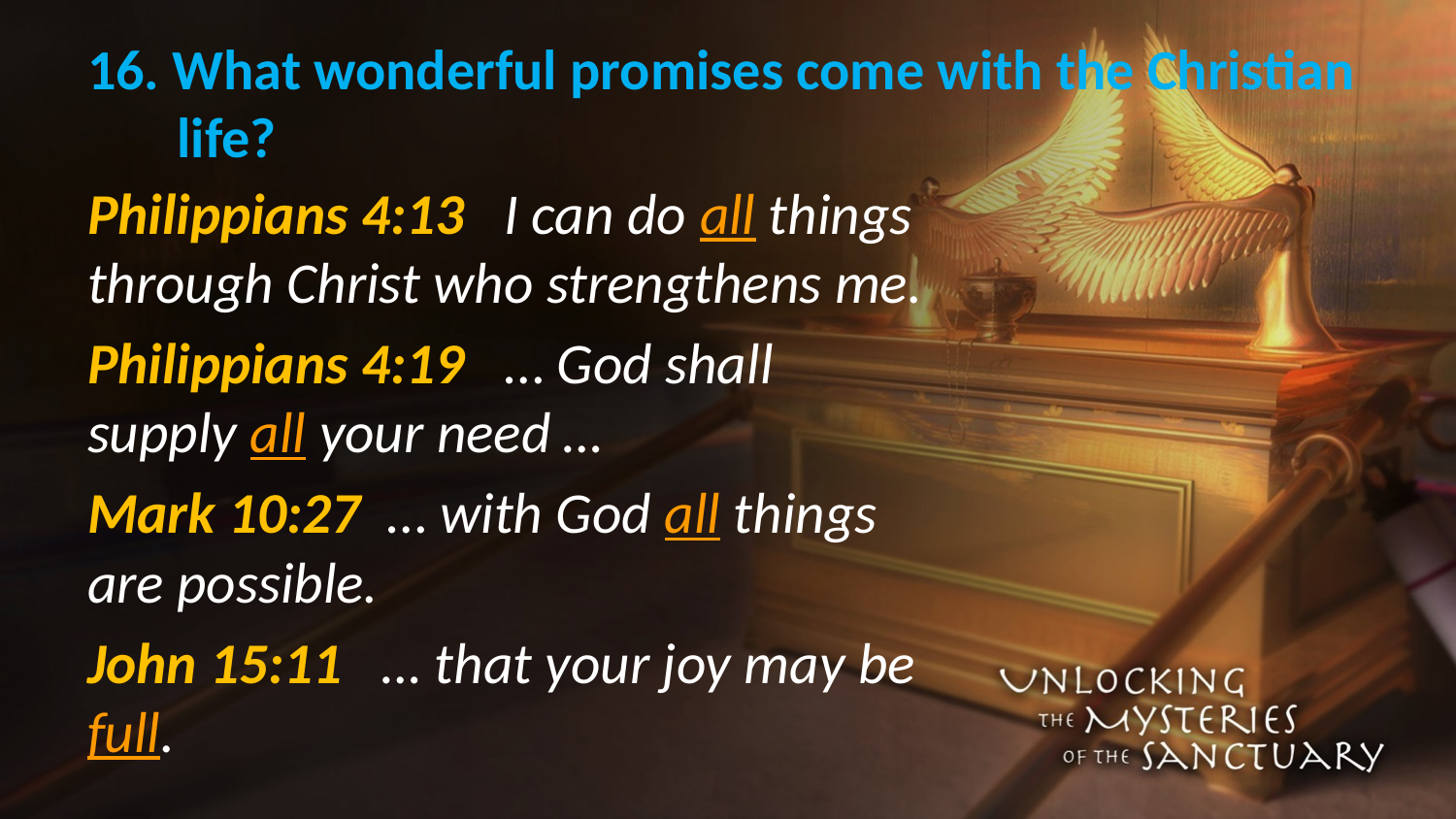

# 16. What wonderful promises come with the Christian life?
Philippians 4:13   I can do all things through Christ who strengthens me.
Philippians 4:19   … God shall supply all your need …
Mark 10:27  … with God all things are possible.
John 15:11   … that your joy may be full.